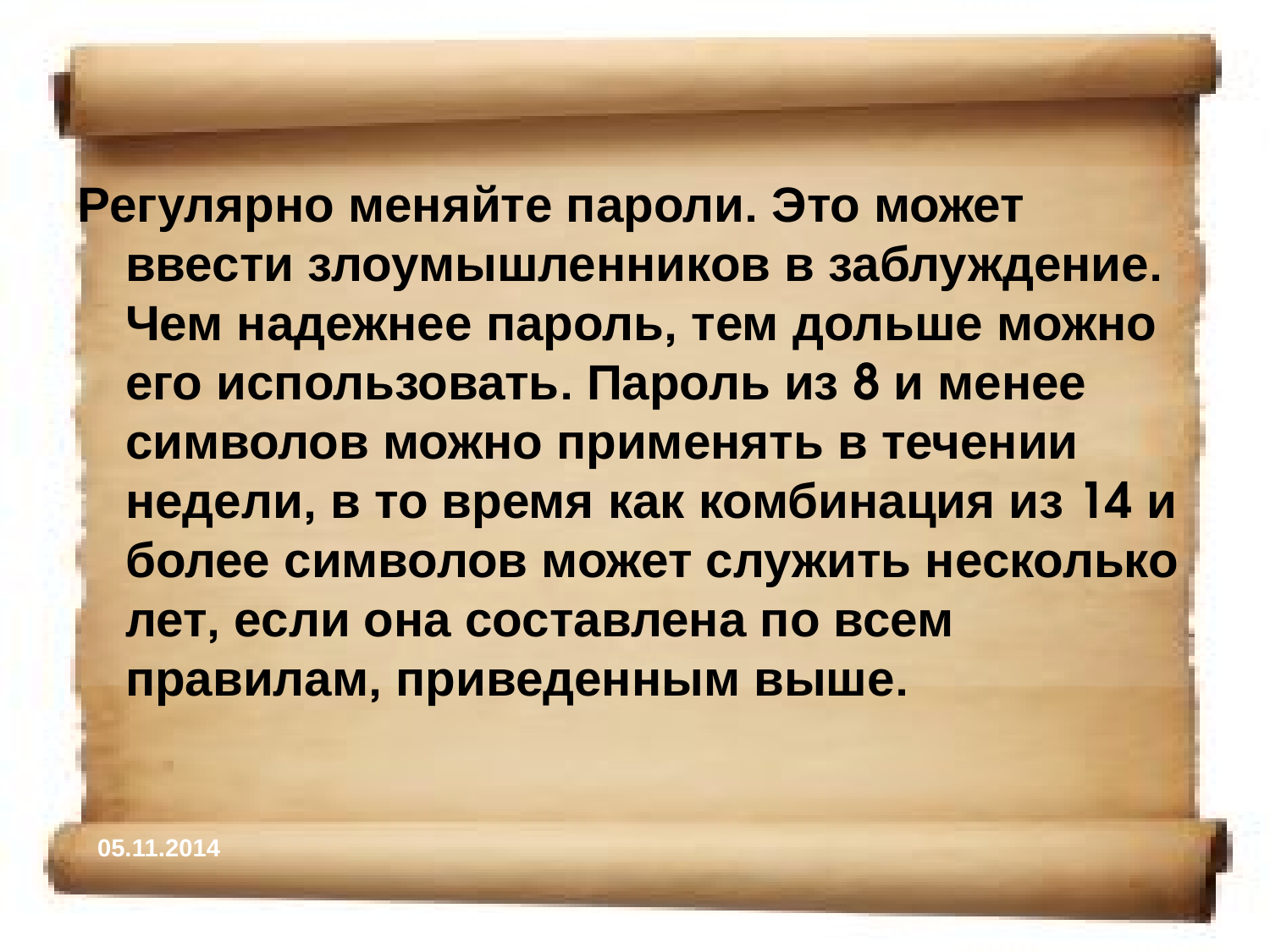

Регулярно меняйте пароли. Это может ввести злоумышленников в заблуждение. Чем надежнее пароль, тем дольше можно его использовать. Пароль из 8 и менее символов можно применять в течении недели, в то время как комбинация из 14 и более символов может служить несколько лет, если она составлена по всем правилам, приведенным выше.
05.11.2014